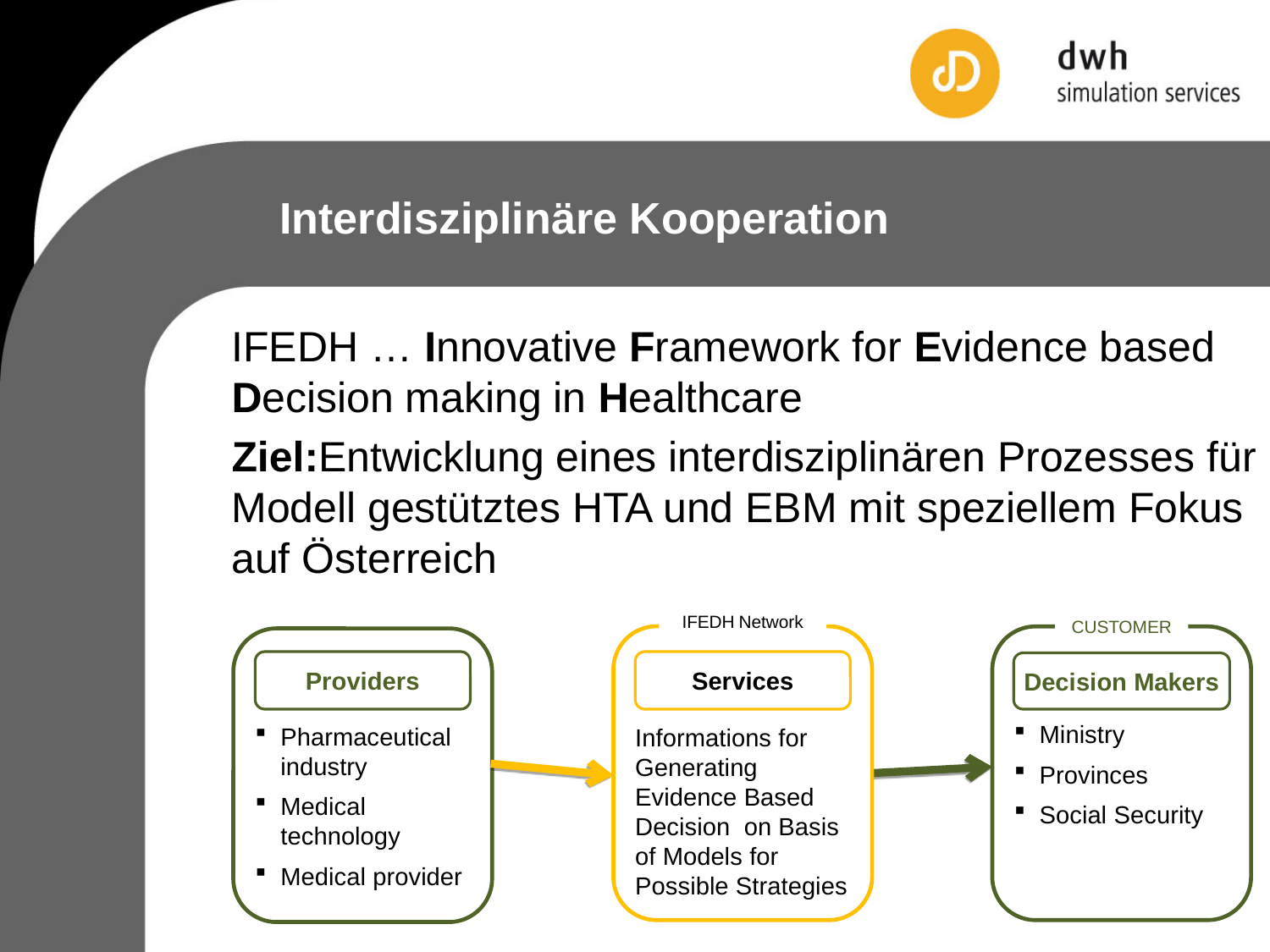

Interdisziplinäre Kooperation
IFEDH … Innovative Framework for Evidence based Decision making in Healthcare
Ziel:Entwicklung eines interdisziplinären Prozesses für Modell gestütztes HTA und EBM mit speziellem Fokus auf Österreich

IFEDH Network
CUSTOMER
Informations for Generating Evidence Based Decision  on Basis of Models for Possible Strategies
Ministry
Provinces
Social Security
Pharmaceutical industry
Medical technology
Medical provider
Providers
Services
Decision Makers